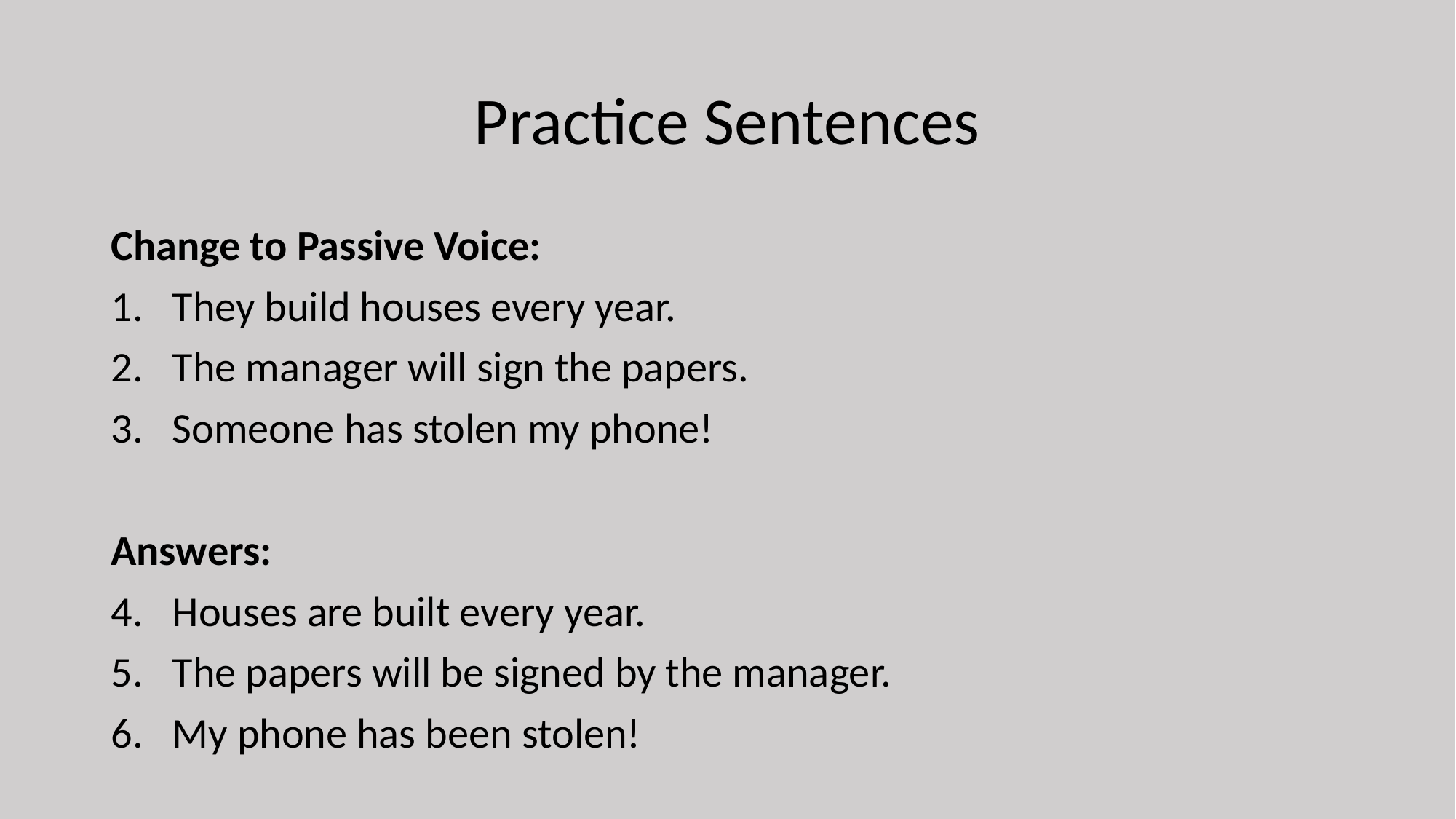

# Practice Sentences
Change to Passive Voice:
They build houses every year.
The manager will sign the papers.
Someone has stolen my phone!

Answers:
Houses are built every year.
The papers will be signed by the manager.
My phone has been stolen!